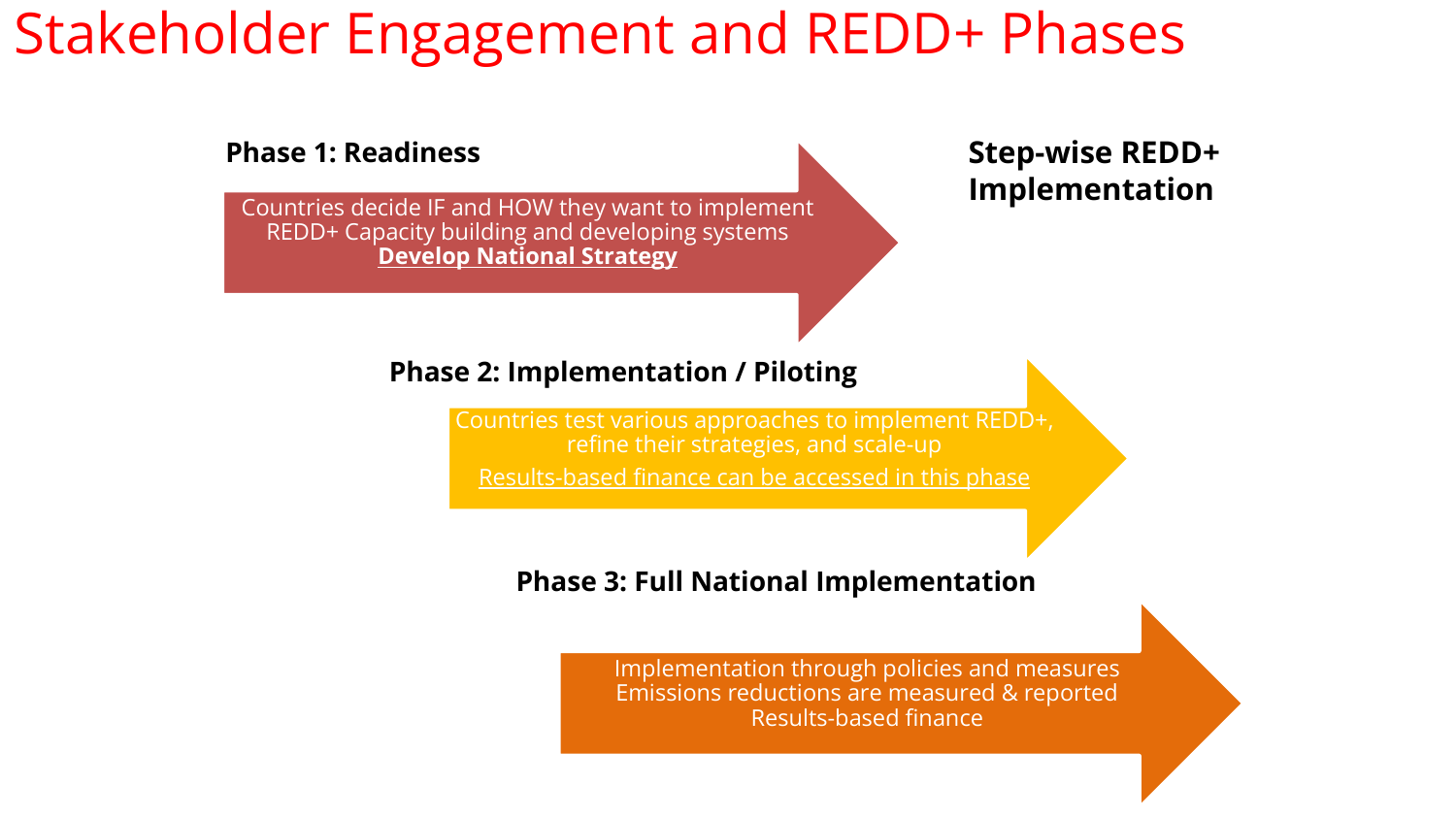

Stakeholder Engagement and REDD+ Phases
Step-wise REDD+ Implementation
Phase 1: Readiness
Countries decide IF and HOW they want to implement REDD+ Capacity building and developing systems
Develop National Strategy
Phase 2: Implementation / Piloting
Countries test various approaches to implement REDD+, refine their strategies, and scale-up
Results-based finance can be accessed in this phase
Phase 3: Full National Implementation
Implementation through policies and measures
Emissions reductions are measured & reported
Results-based finance